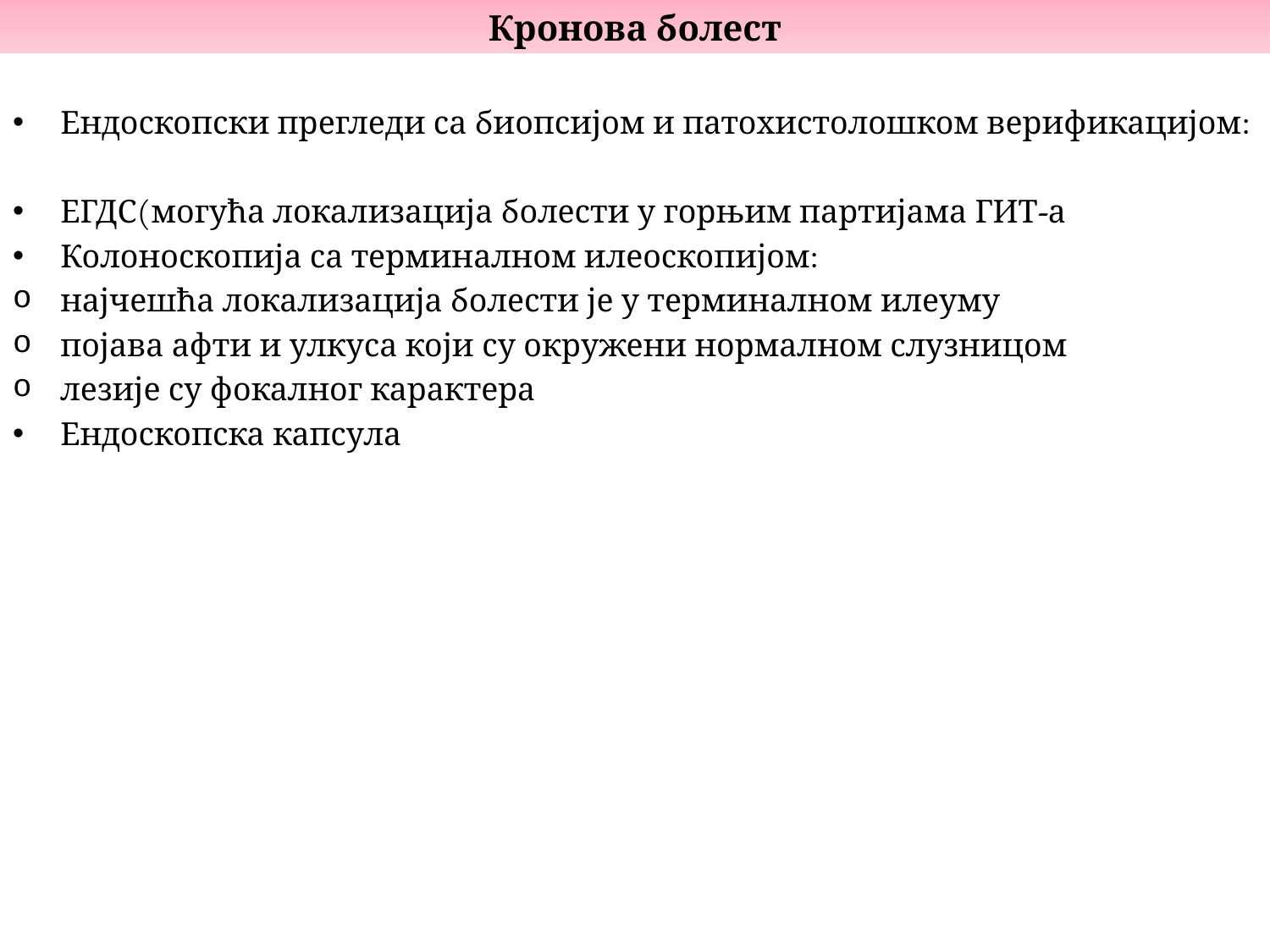

Кронова болест
Ендоскопски прегледи са биопсијом и патохистолошком верификацијом:

ЕГДС(могућа локализација болести у горњим партијама ГИТ-а
Колоноскопија са терминалном илеоскопијом:
најчешћа локализација болести је у терминалном илеуму
појава афти и улкуса који су окружени нормалном слузницом
лезије су фокалног карактера
Ендоскопска капсула